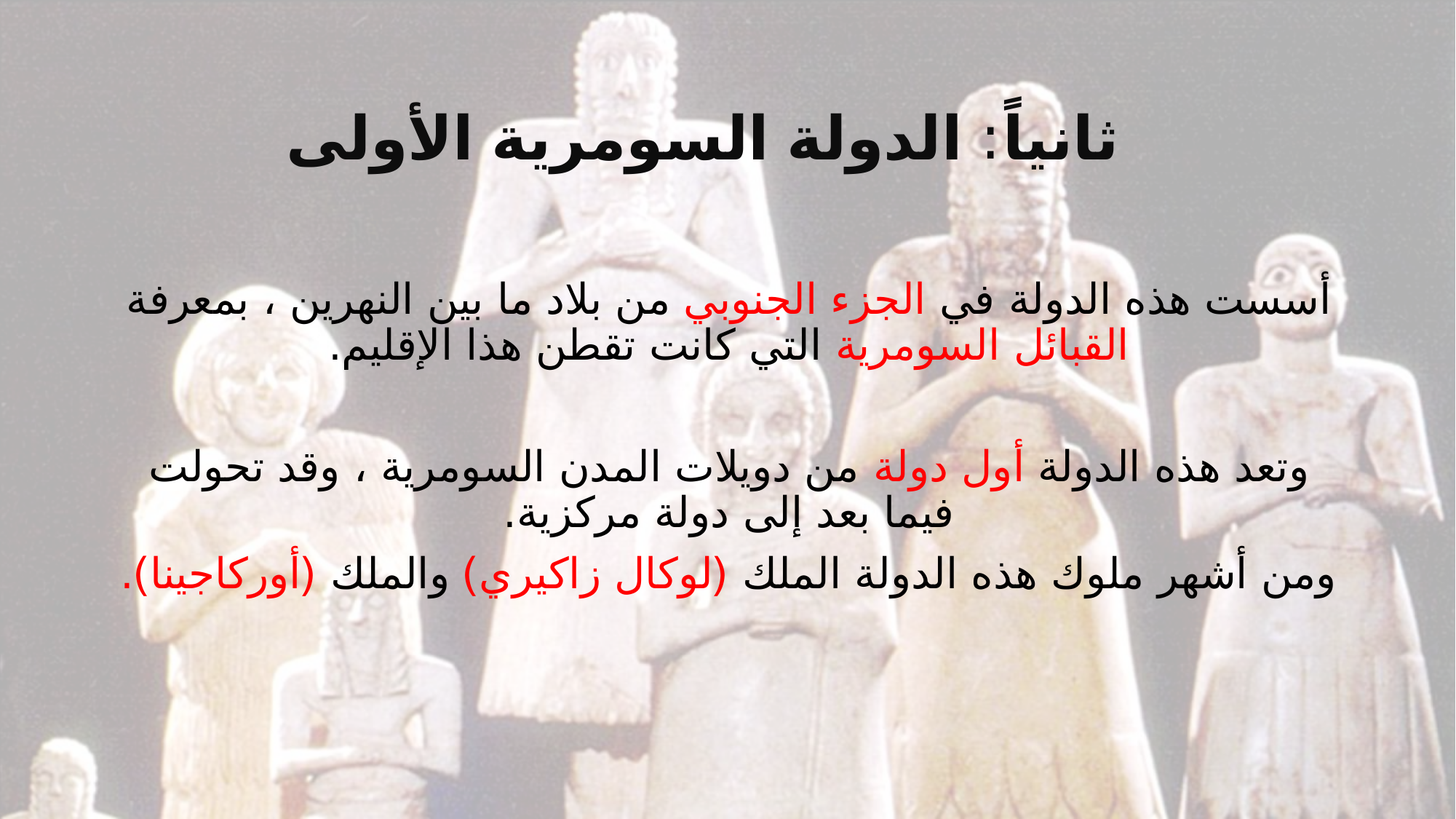

# ثانياً: الدولة السومرية الأولى
أسست هذه الدولة في الجزء الجنوبي من بلاد ما بين النهرين ، بمعرفة القبائل السومرية التي كانت تقطن هذا الإقليم.

وتعد هذه الدولة أول دولة من دويلات المدن السومرية ، وقد تحولت فيما بعد إلى دولة مركزية.
ومن أشهر ملوك هذه الدولة الملك (لوكال زاكيري) والملك (أوركاجينا).